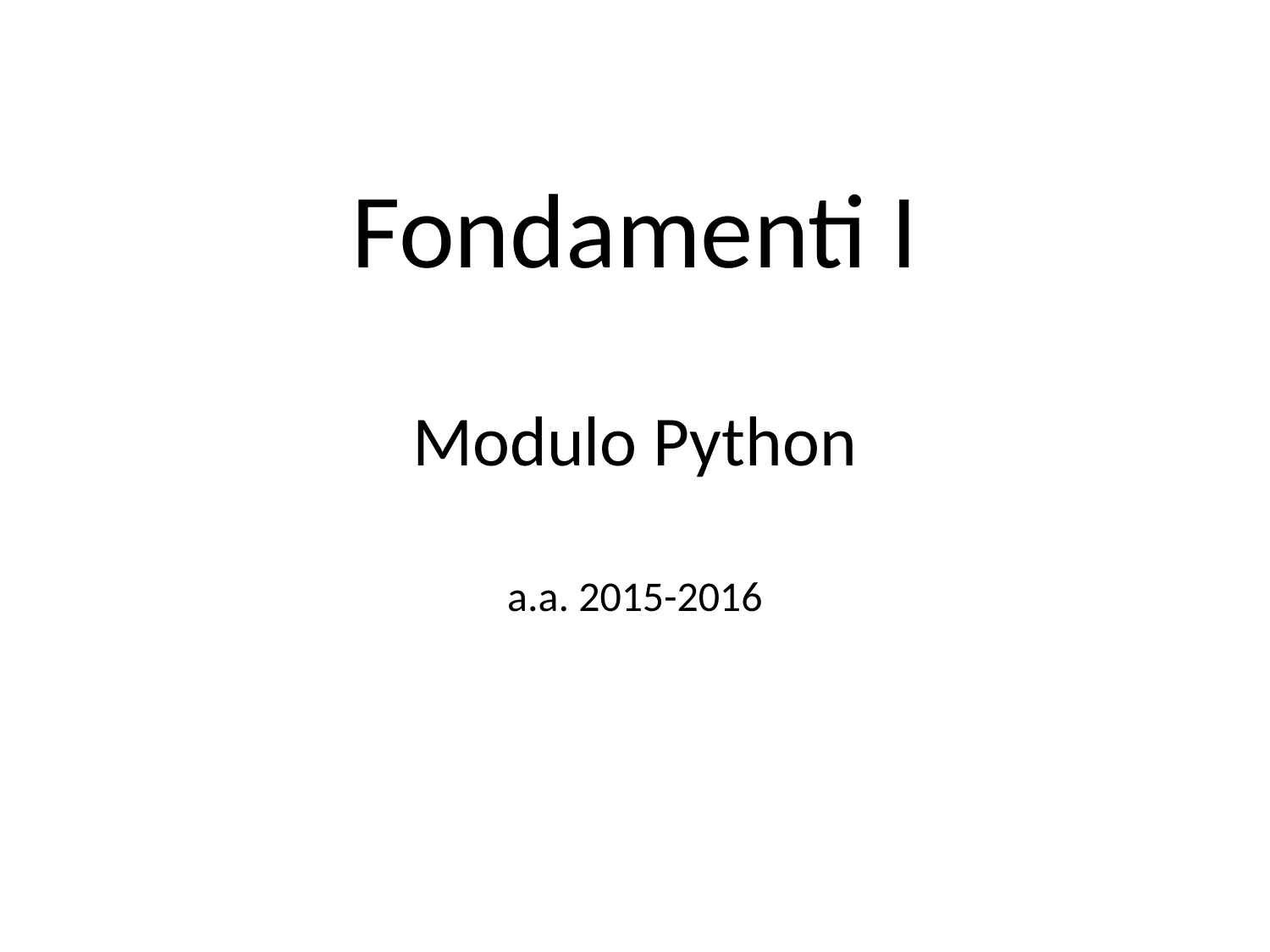

# Fondamenti I Modulo Python

a.a. 2015-2016